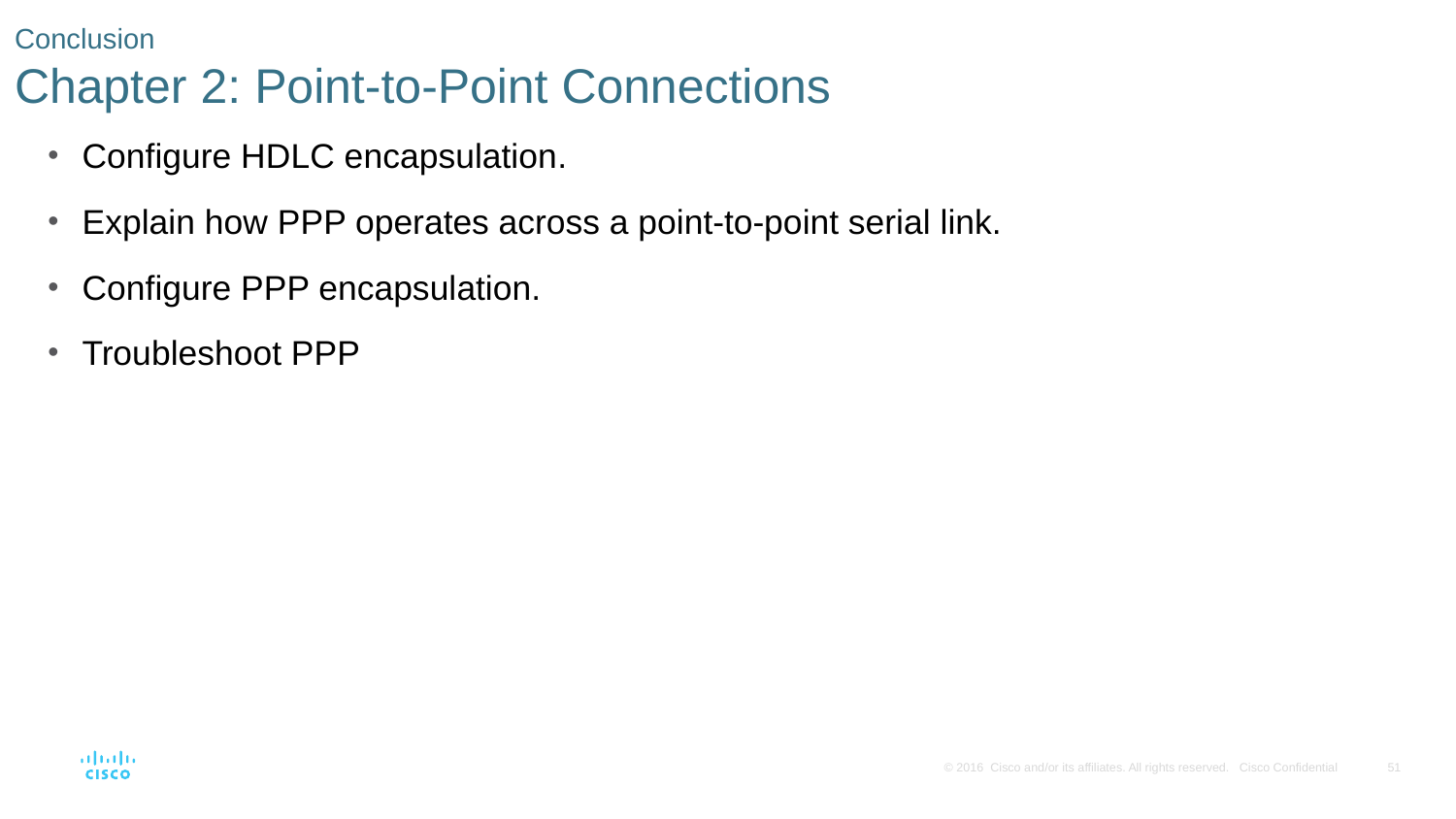

# Conclusion Chapter 2: Point-to-Point Connections
Configure HDLC encapsulation.
Explain how PPP operates across a point-to-point serial link.
Configure PPP encapsulation.
Troubleshoot PPP